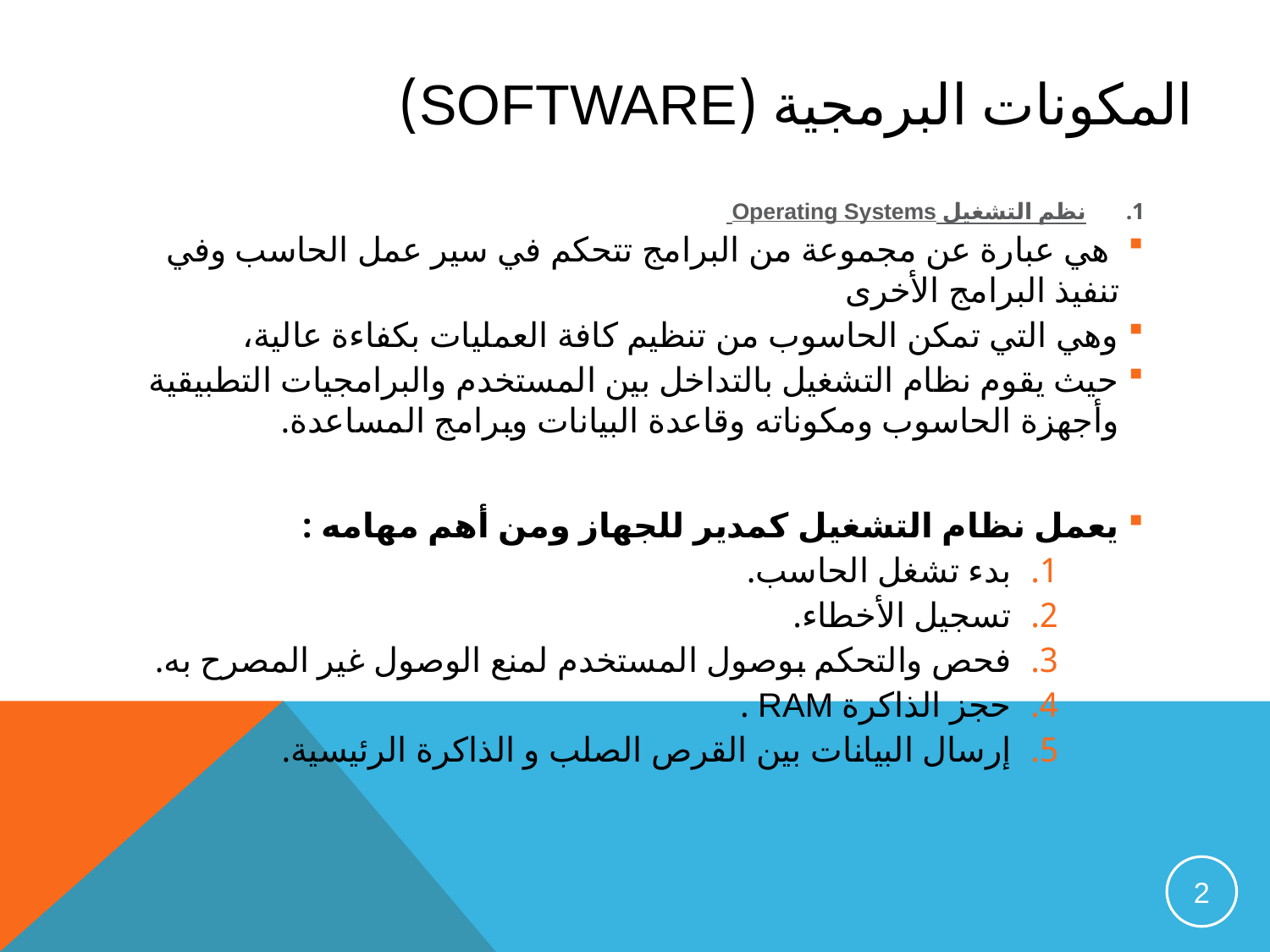

# المكونات البرمجية (Software)
نظم التشغيل Operating Systems
 هي عبارة عن مجموعة من البرامج تتحكم في سير عمل الحاسب وفي تنفيذ البرامج الأخرى
وهي التي تمكن الحاسوب من تنظيم كافة العمليات بكفاءة عالية،
حيث يقوم نظام التشغيل بالتداخل بين المستخدم والبرامجيات التطبيقية وأجهزة الحاسوب ومكوناته وقاعدة البيانات وبرامج المساعدة.

يعمل نظام التشغيل كمدير للجهاز ومن أهم مهامه :
بدء تشغل الحاسب.
تسجيل الأخطاء.
فحص والتحكم بوصول المستخدم لمنع الوصول غير المصرح به.
حجز الذاكرة RAM .
إرسال البيانات بين القرص الصلب و الذاكرة الرئيسية.
2